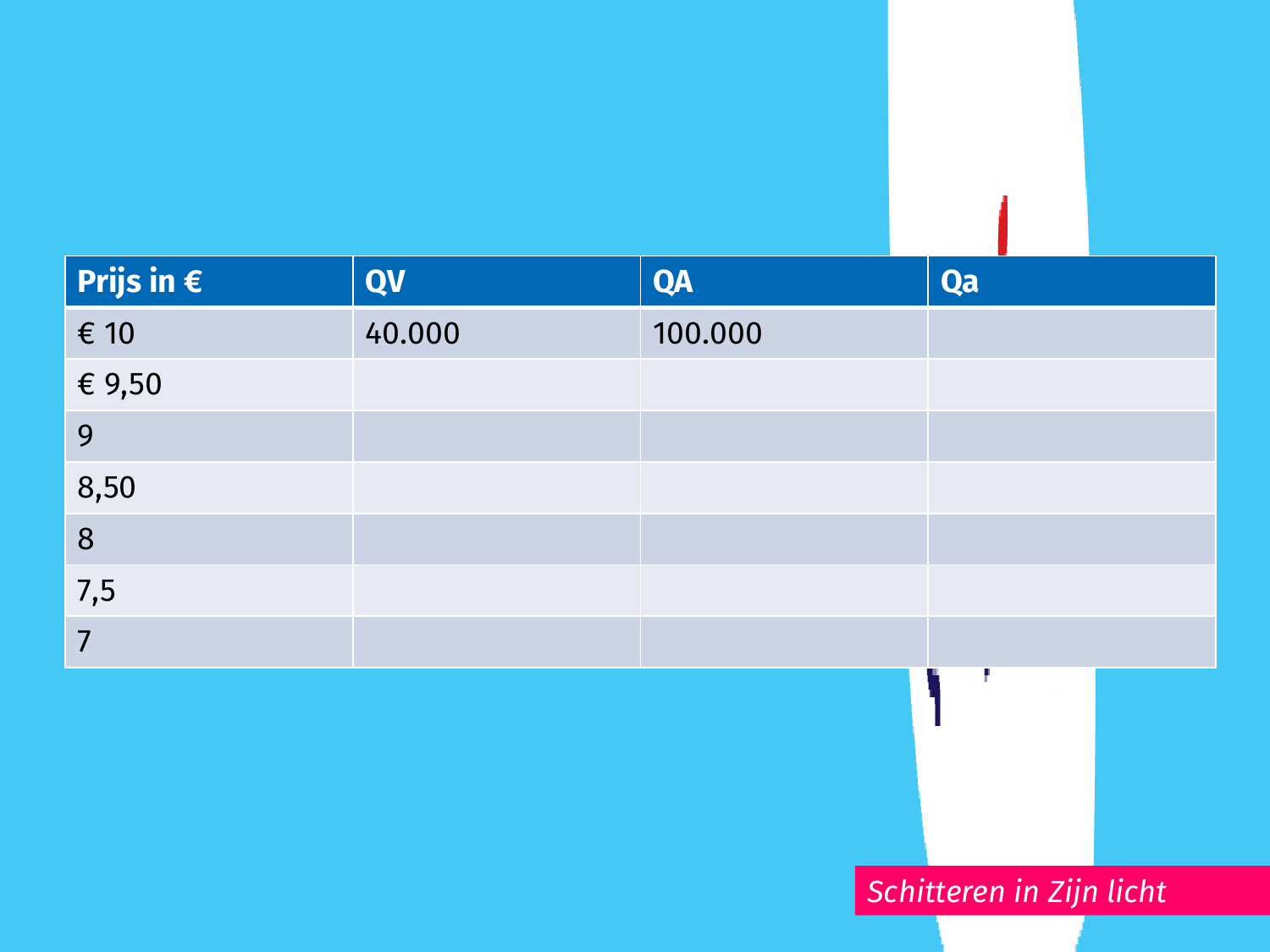

#
| Prijs in € | QV | QA | Qa |
| --- | --- | --- | --- |
| € 10 | 40.000 | 100.000 |  |
| € 9,50 |  |  |  |
| 9 |  |  |  |
| 8,50 |  |  |  |
| 8 |  |  |  |
| 7,5 |  |  |  |
| 7 |  |  |  |